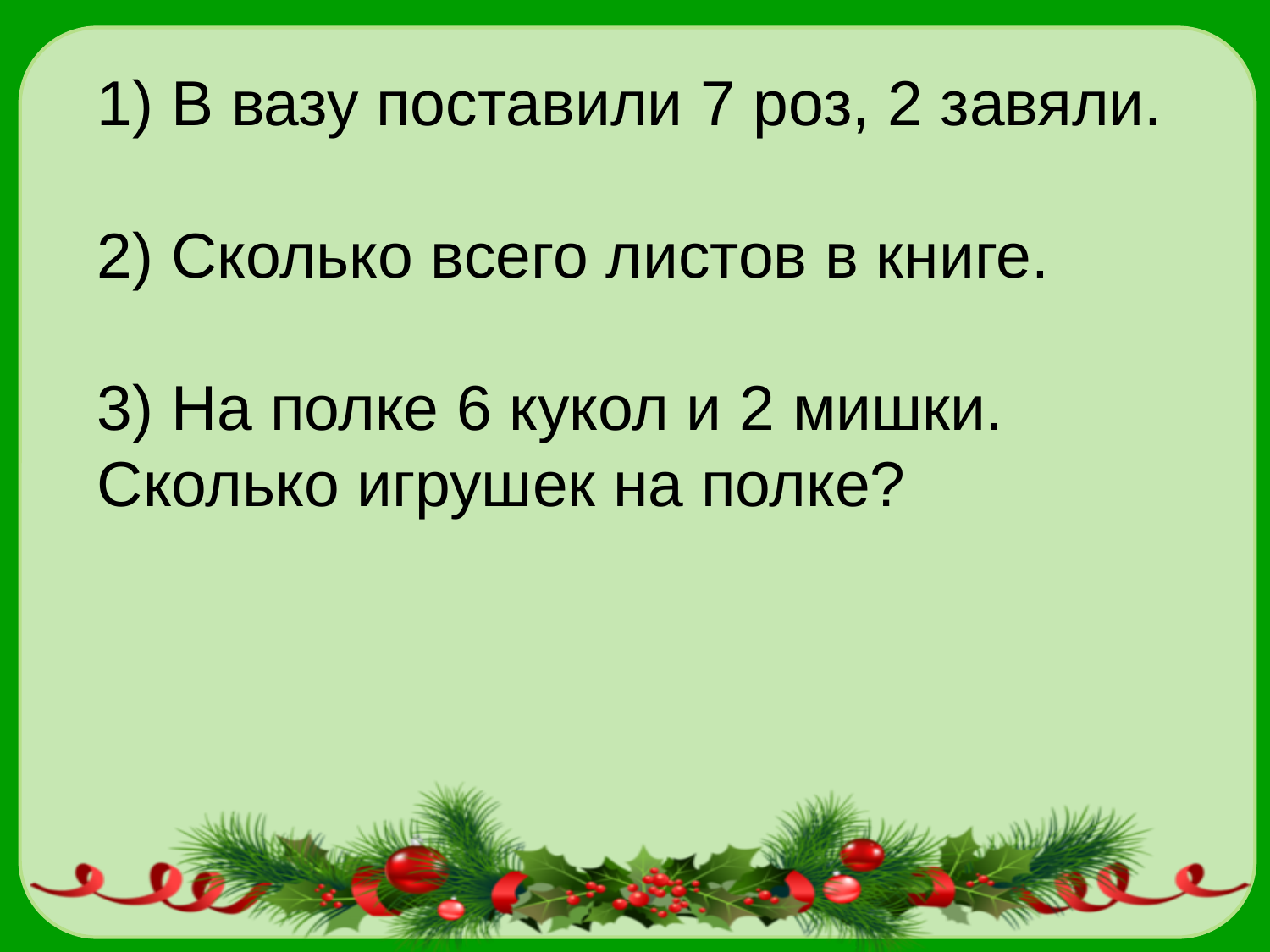

1) В вазу поставили 7 роз, 2 завяли.

2) Сколько всего листов в книге.

3) На полке 6 кукол и 2 мишки.   Сколько игрушек на полке?